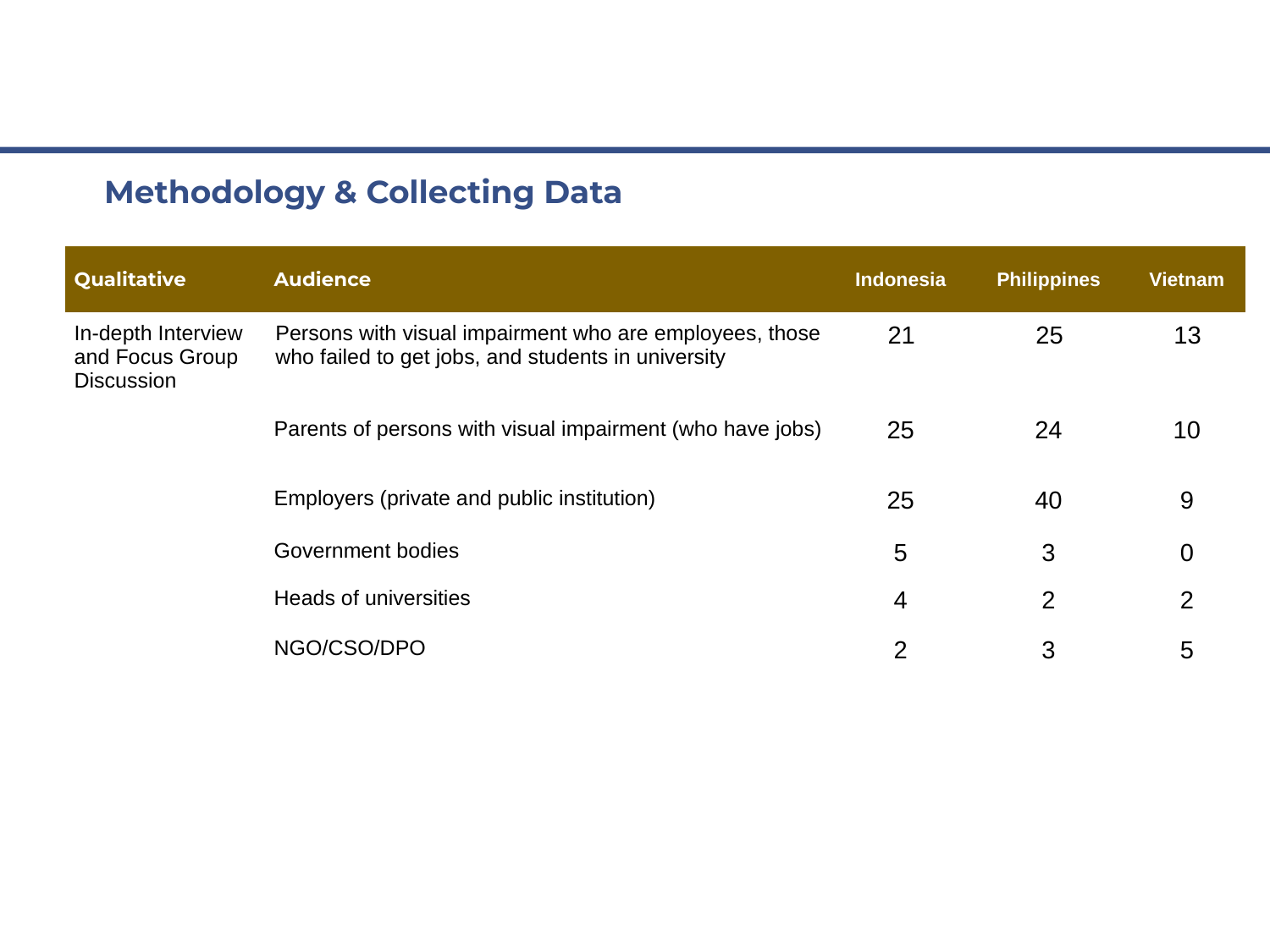

Methodology & Collecting Data

| Qualitative | Audience | Indonesia | Philippines | Vietnam |
| --- | --- | --- | --- | --- |
| In-depth Interview and Focus Group Discussion | Persons with visual impairment who are employees, those who failed to get jobs, and students in university | 21 | 25 | 13 |
|  | Parents of persons with visual impairment (who have jobs) | 25 | 24 | 10 |
|  | Employers (private and public institution) | 25 | 40 | 9 |
|  | Government bodies | 5 | 3 | 0 |
|  | Heads of universities | 4 | 2 | 2 |
|  | NGO/CSO/DPO | 2 | 3 | 5 |
8